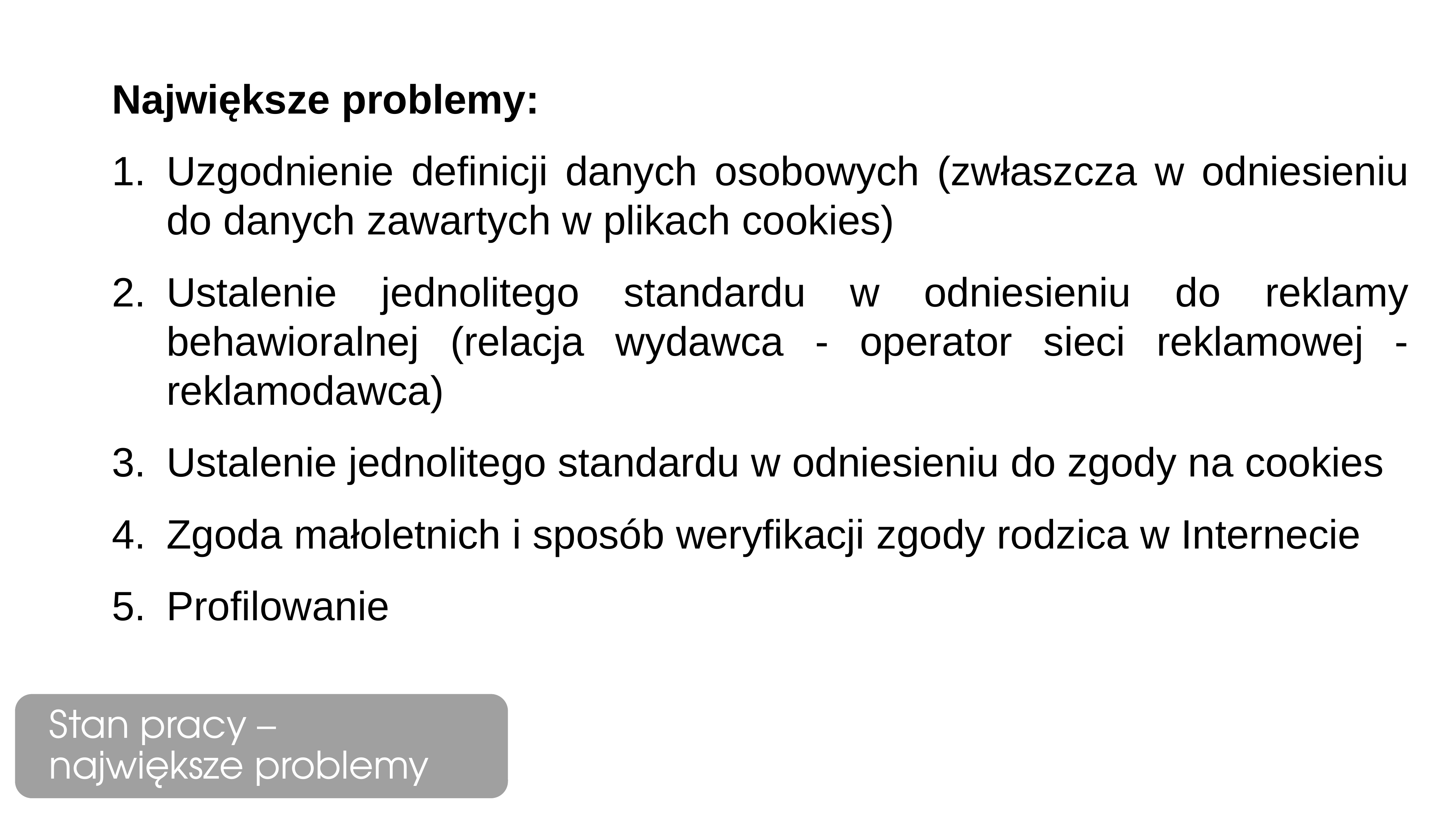

Największe problemy:
Uzgodnienie definicji danych osobowych (zwłaszcza w odniesieniu do danych zawartych w plikach cookies)
Ustalenie jednolitego standardu w odniesieniu do reklamy behawioralnej (relacja wydawca - operator sieci reklamowej - reklamodawca)
Ustalenie jednolitego standardu w odniesieniu do zgody na cookies
Zgoda małoletnich i sposób weryfikacji zgody rodzica w Internecie
Profilowanie

Stan pracy – największe problemy